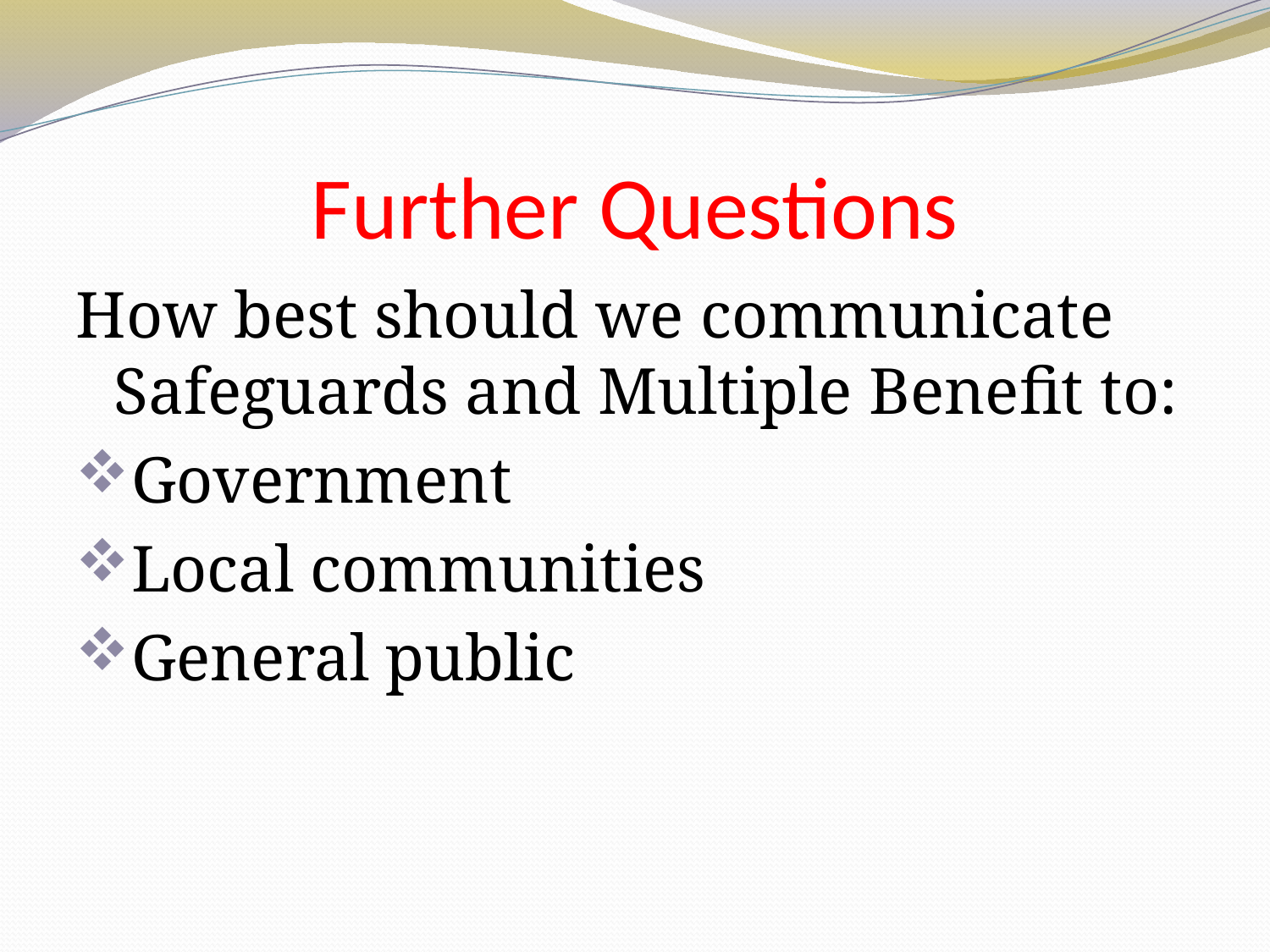

# Further Questions
How best should we communicate Safeguards and Multiple Benefit to:
Government
Local communities
General public